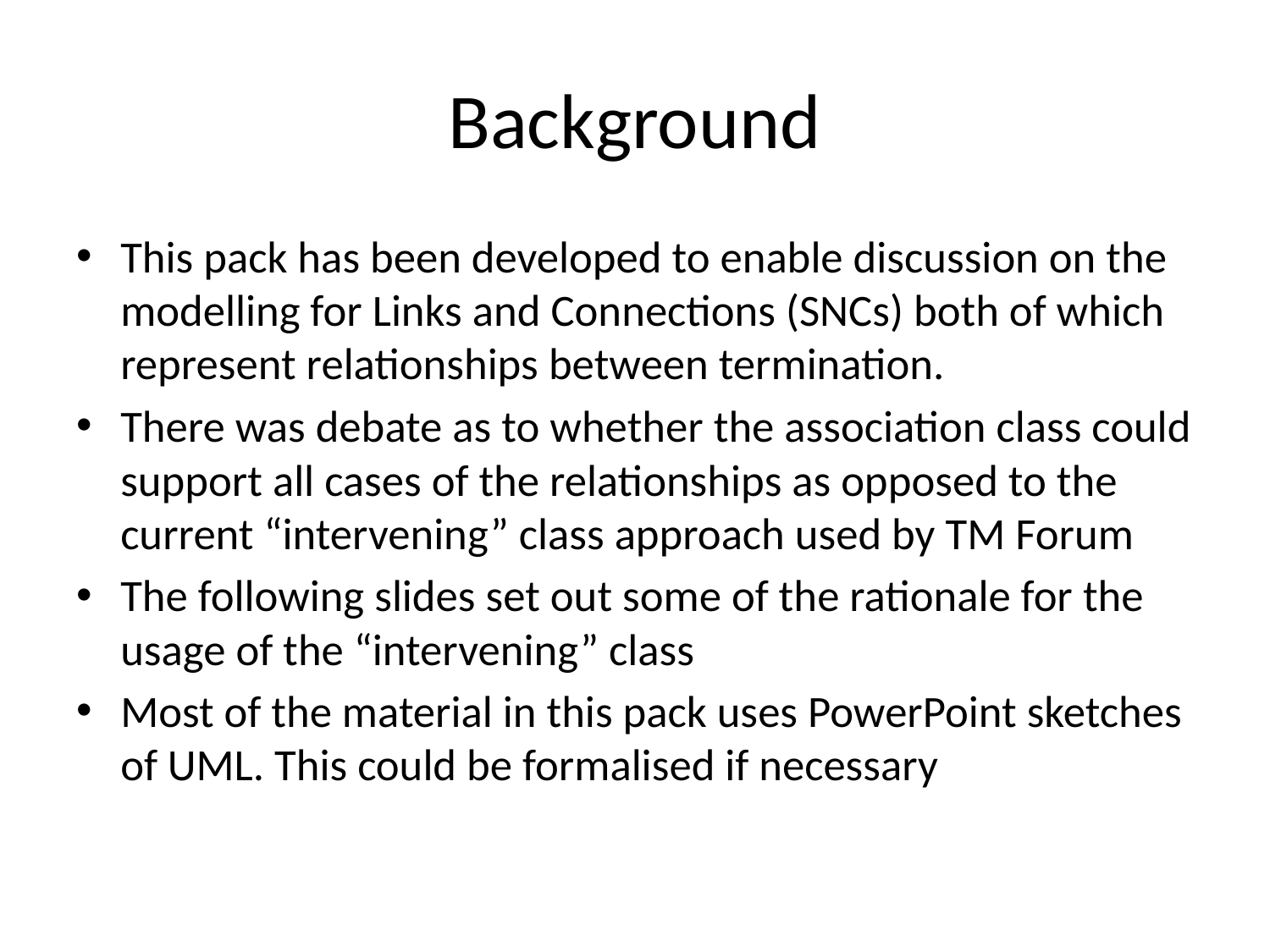

# Background
This pack has been developed to enable discussion on the modelling for Links and Connections (SNCs) both of which represent relationships between termination.
There was debate as to whether the association class could support all cases of the relationships as opposed to the current “intervening” class approach used by TM Forum
The following slides set out some of the rationale for the usage of the “intervening” class
Most of the material in this pack uses PowerPoint sketches of UML. This could be formalised if necessary